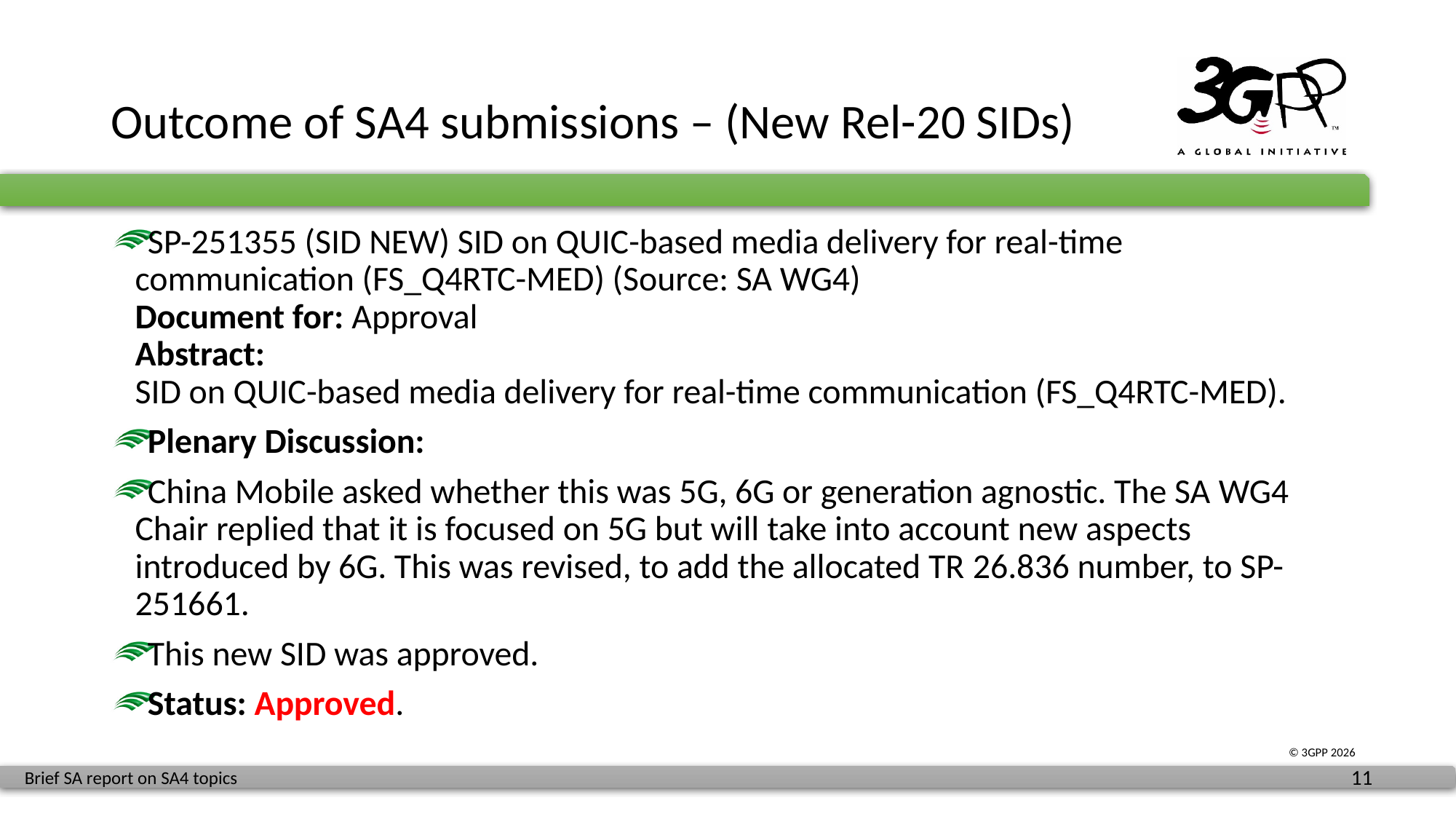

# Outcome of SA4 submissions – (New Rel-20 SIDs)
SP-251355 (SID NEW) SID on QUIC-based media delivery for real-time communication (FS_Q4RTC-MED) (Source: SA WG4)
Document for: Approval
Abstract:
SID on QUIC-based media delivery for real-time communication (FS_Q4RTC-MED).
Plenary Discussion:
China Mobile asked whether this was 5G, 6G or generation agnostic. The SA WG4 Chair replied that it is focused on 5G but will take into account new aspects introduced by 6G. This was revised, to add the allocated TR 26.836 number, to SP-251661.
This new SID was approved.
Status: Approved.